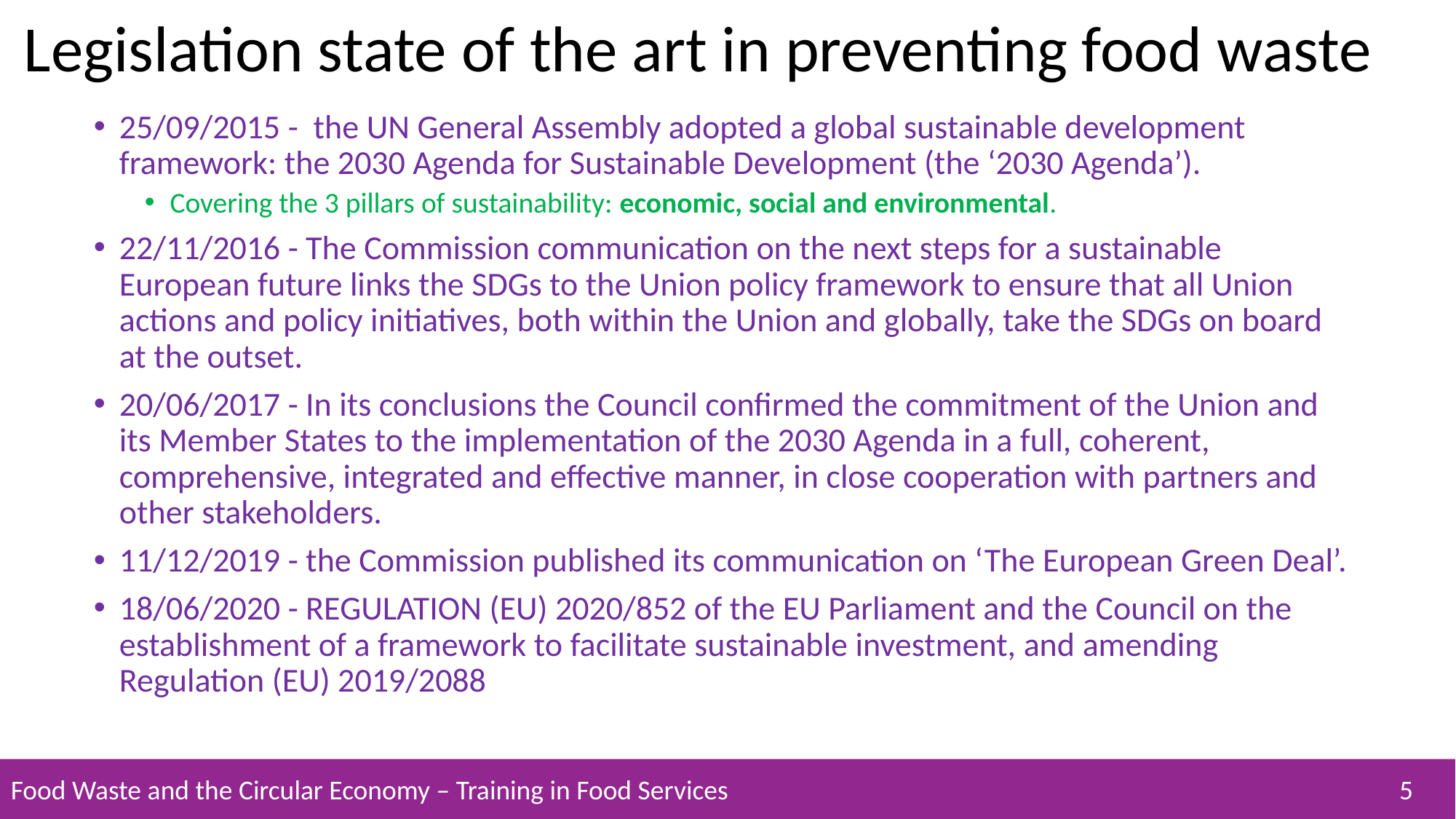

# Legislation state of the art in preventing food waste
25/09/2015 -  the UN General Assembly adopted a global sustainable development framework: the 2030 Agenda for Sustainable Development (the ‘2030 Agenda’).
Covering the 3 pillars of sustainability: economic, social and environmental.
22/11/2016 - The Commission communication on the next steps for a sustainable European future links the SDGs to the Union policy framework to ensure that all Union actions and policy initiatives, both within the Union and globally, take the SDGs on board at the outset.
20/06/2017 - In its conclusions the Council confirmed the commitment of the Union and its Member States to the implementation of the 2030 Agenda in a full, coherent, comprehensive, integrated and effective manner, in close cooperation with partners and other stakeholders.
11/12/2019 - the Commission published its communication on ‘The European Green Deal’.
18/06/2020 - REGULATION (EU) 2020/852 of the EU Parliament and the Council on the establishment of a framework to facilitate sustainable investment, and amending Regulation (EU) 2019/2088